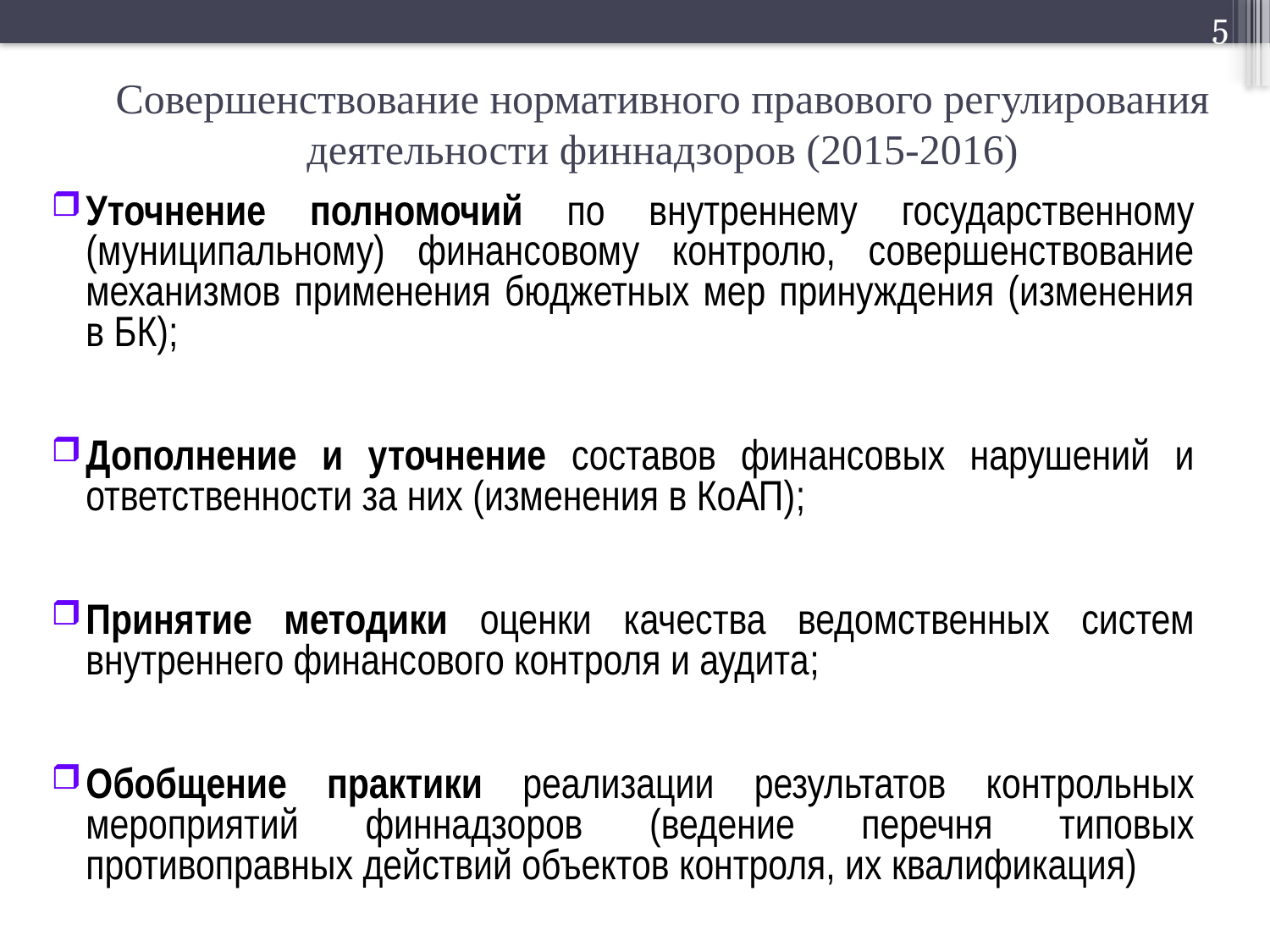

5
Совершенствование нормативного правового регулирования деятельности финнадзоров (2015-2016)
Уточнение полномочий по внутреннему государственному (муниципальному) финансовому контролю, совершенствование механизмов применения бюджетных мер принуждения (изменения в БК);

Дополнение и уточнение составов финансовых нарушений и ответственности за них (изменения в КоАП);

Принятие методики оценки качества ведомственных систем внутреннего финансового контроля и аудита;

Обобщение практики реализации результатов контрольных мероприятий финнадзоров (ведение перечня типовых противоправных действий объектов контроля, их квалификация)